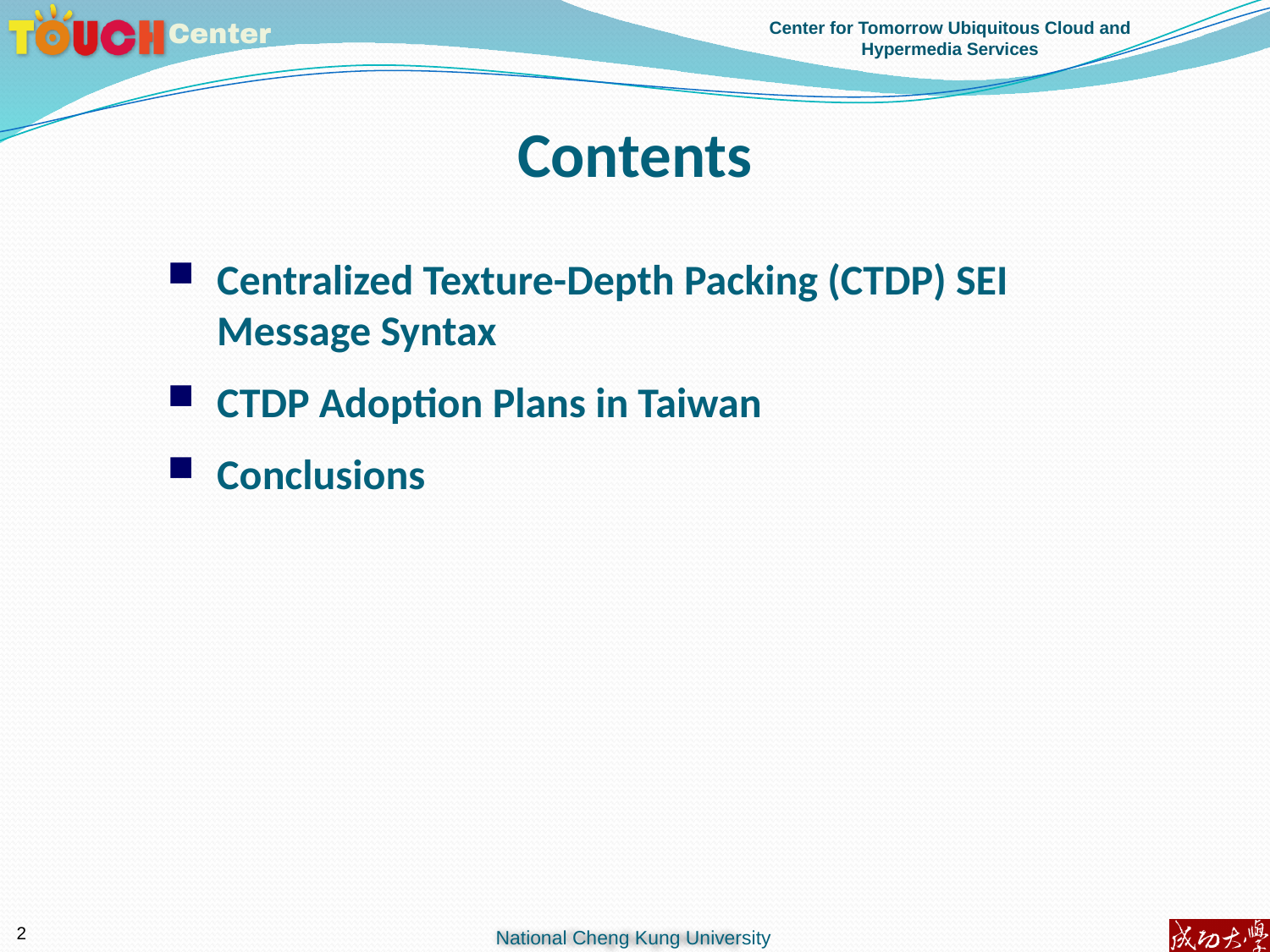

Contents
Centralized Texture-Depth Packing (CTDP) SEI Message Syntax
CTDP Adoption Plans in Taiwan
Conclusions